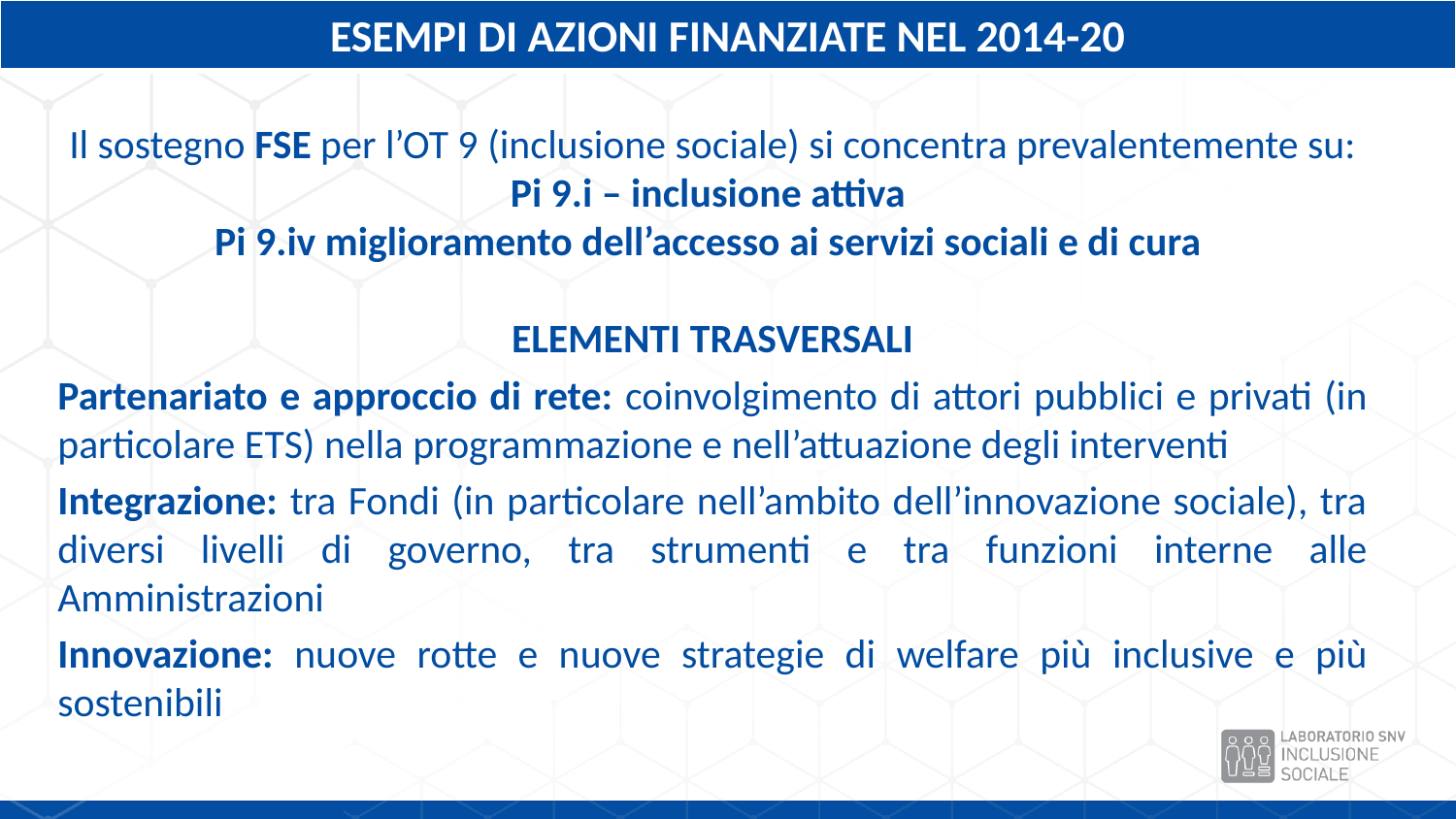

# ESEMPI DI AZIONI FINANZIATE NEL 2014-20
Il sostegno FSE per l’OT 9 (inclusione sociale) si concentra prevalentemente su:
Pi 9.i – inclusione attiva
Pi 9.iv miglioramento dell’accesso ai servizi sociali e di cura
ELEMENTI TRASVERSALI
Partenariato e approccio di rete: coinvolgimento di attori pubblici e privati (in particolare ETS) nella programmazione e nell’attuazione degli interventi
Integrazione: tra Fondi (in particolare nell’ambito dell’innovazione sociale), tra diversi livelli di governo, tra strumenti e tra funzioni interne alle Amministrazioni
Innovazione: nuove rotte e nuove strategie di welfare più inclusive e più sostenibili